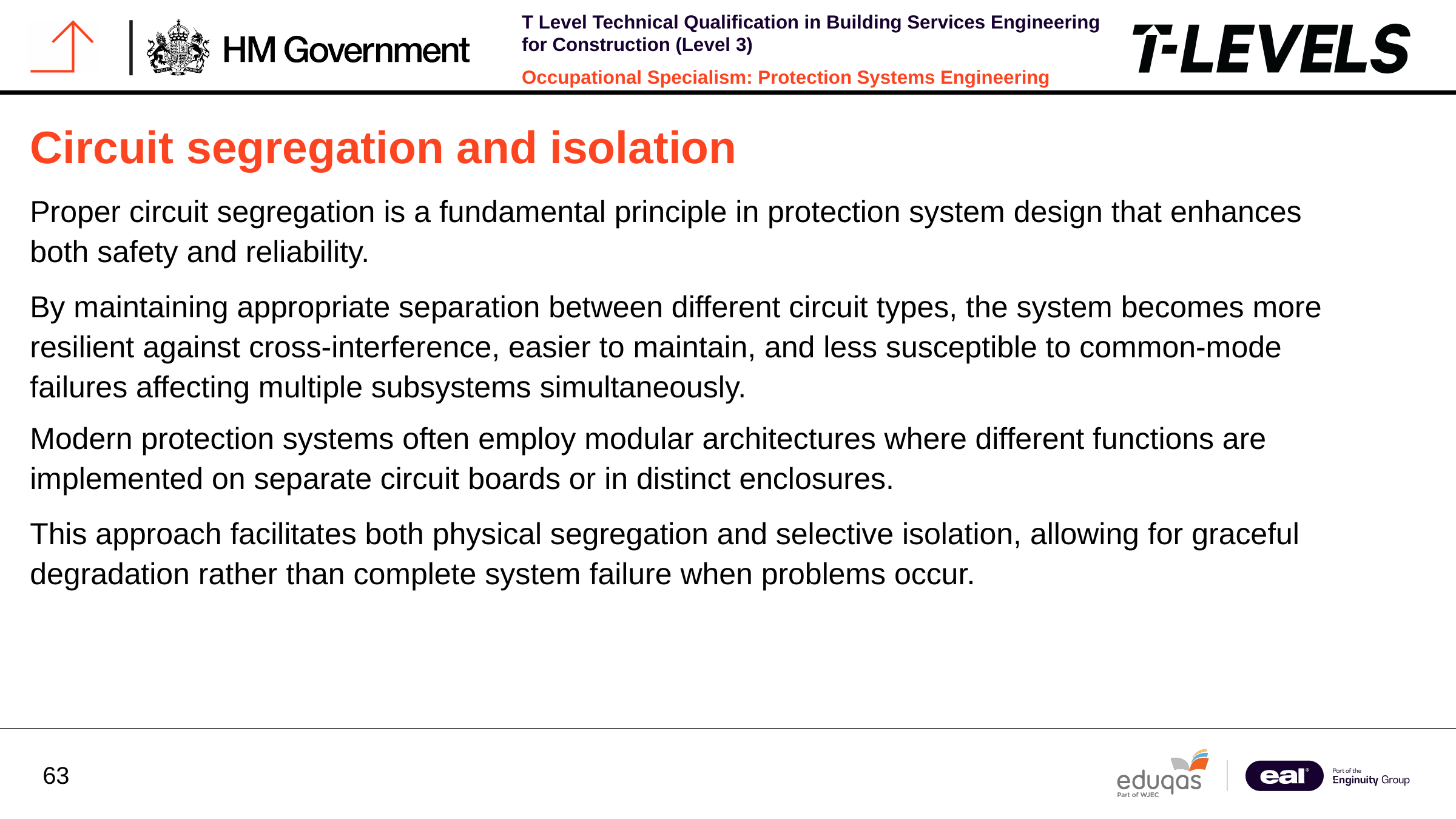

Circuit segregation and isolation
Proper circuit segregation is a fundamental principle in protection system design that enhances both safety and reliability.
By maintaining appropriate separation between different circuit types, the system becomes more resilient against cross-interference, easier to maintain, and less susceptible to common-mode failures affecting multiple subsystems simultaneously.
Modern protection systems often employ modular architectures where different functions are implemented on separate circuit boards or in distinct enclosures.
This approach facilitates both physical segregation and selective isolation, allowing for graceful degradation rather than complete system failure when problems occur.